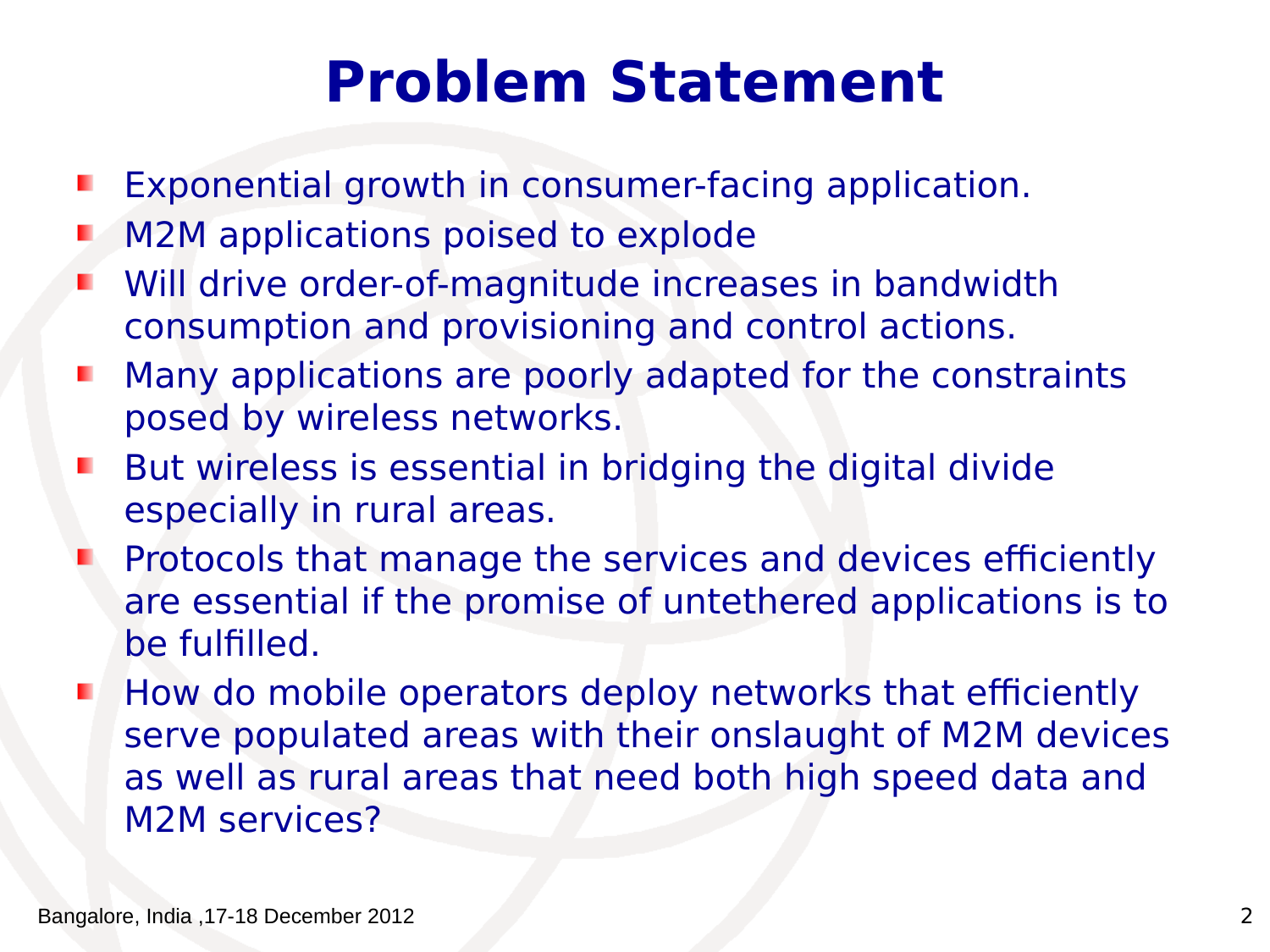

# Problem Statement
Exponential growth in consumer-facing application.
M2M applications poised to explode
Will drive order-of-magnitude increases in bandwidth consumption and provisioning and control actions.
Many applications are poorly adapted for the constraints posed by wireless networks.
But wireless is essential in bridging the digital divide especially in rural areas.
Protocols that manage the services and devices efficiently are essential if the promise of untethered applications is to be fulfilled.
How do mobile operators deploy networks that efficiently serve populated areas with their onslaught of M2M devices as well as rural areas that need both high speed data and M2M services?
Bangalore, India ,17-18 December 2012
2